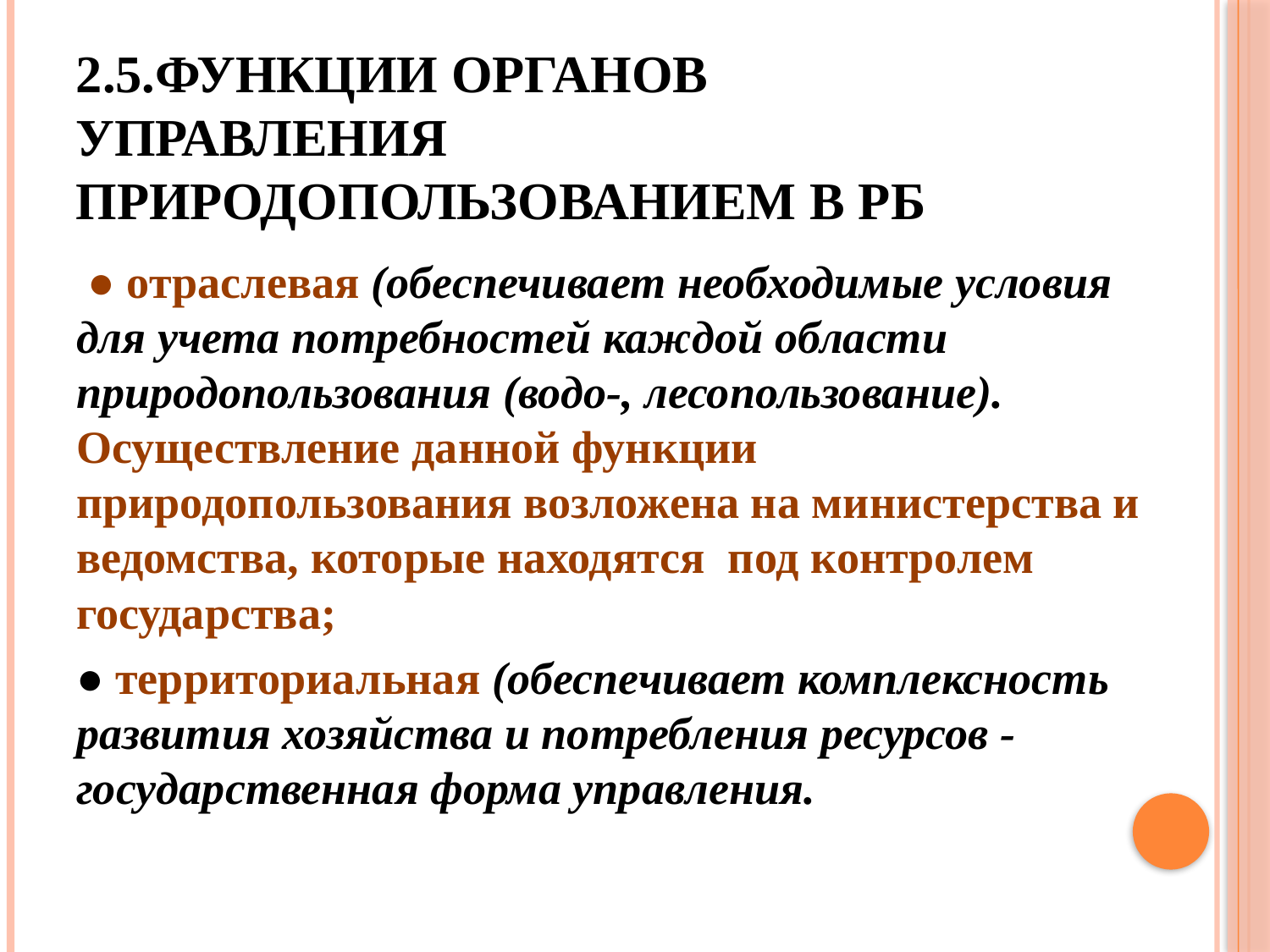

# 2.5.Функции органов управления природопользованием в РБ
 ● отраслевая (обеспечивает необходимые условия для учета потребностей каждой области природопользования (водо-, лесопользование). Осуществление данной функции природопользования возложена на министерства и ведомства, которые находятся  под контролем государства;
● территориальная (обеспечивает комплексность развития хозяйства и потребления ресурсов -  государственная форма управления.